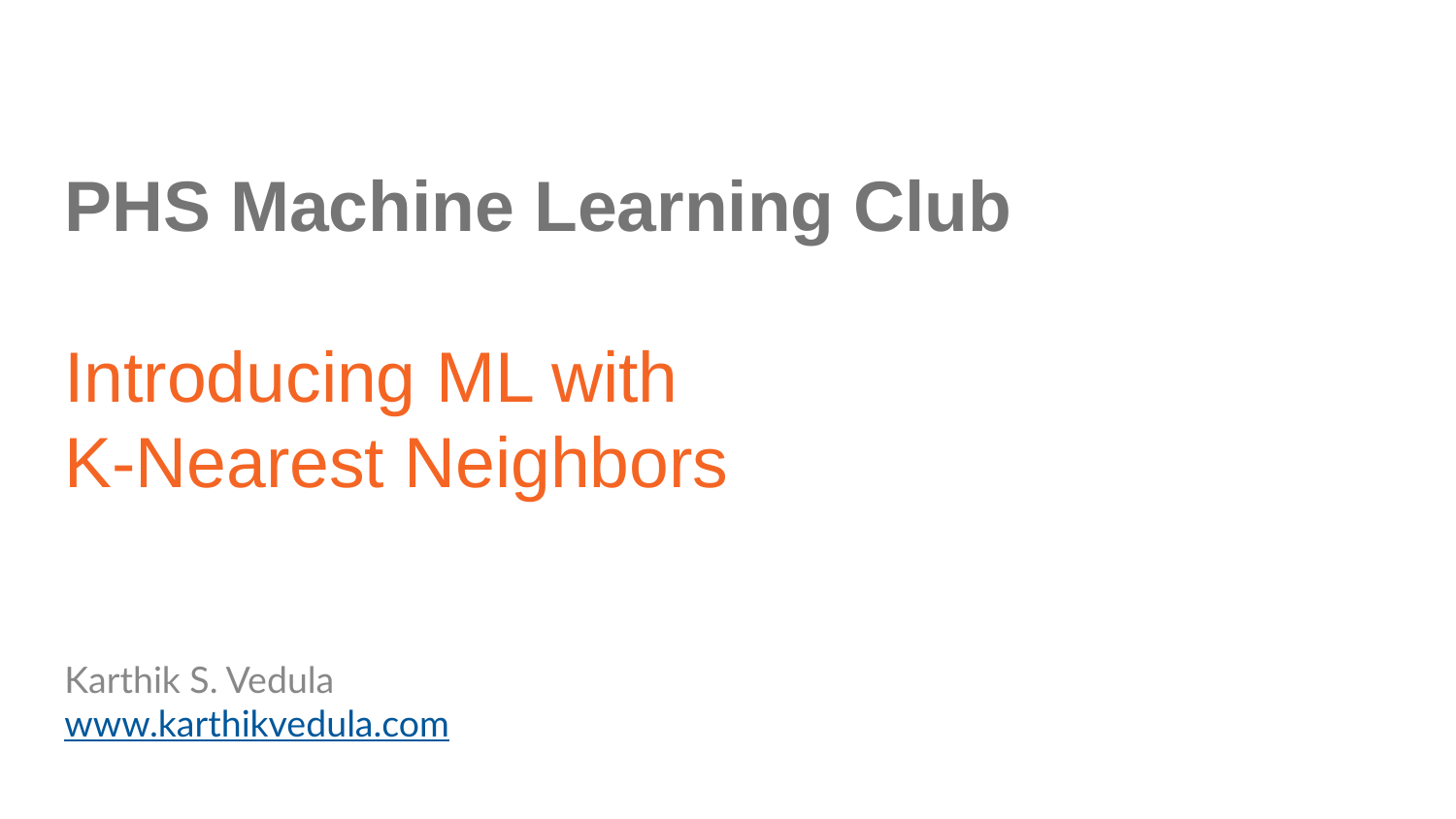

# PHS Machine Learning Club

Introducing ML with
K-Nearest Neighbors
Karthik S. Vedula
www.karthikvedula.com